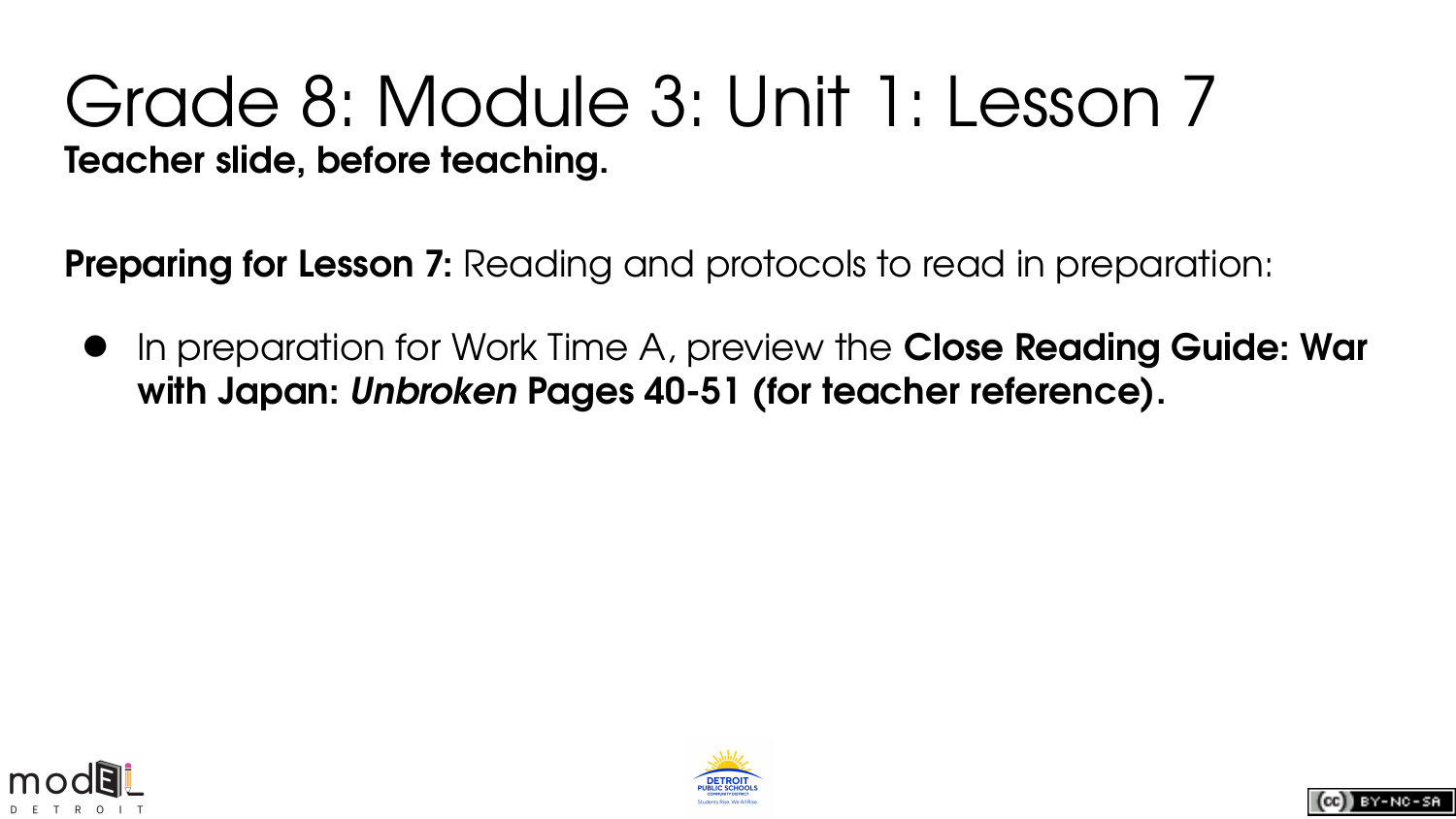

# Grade 8: Module 3: Unit 1: Lesson 7
Teacher slide, before teaching.
Preparing for Lesson 7: Reading and protocols to read in preparation:

In preparation for Work Time A, preview the Close Reading Guide: War with Japan: Unbroken Pages 40-51 (for teacher reference).